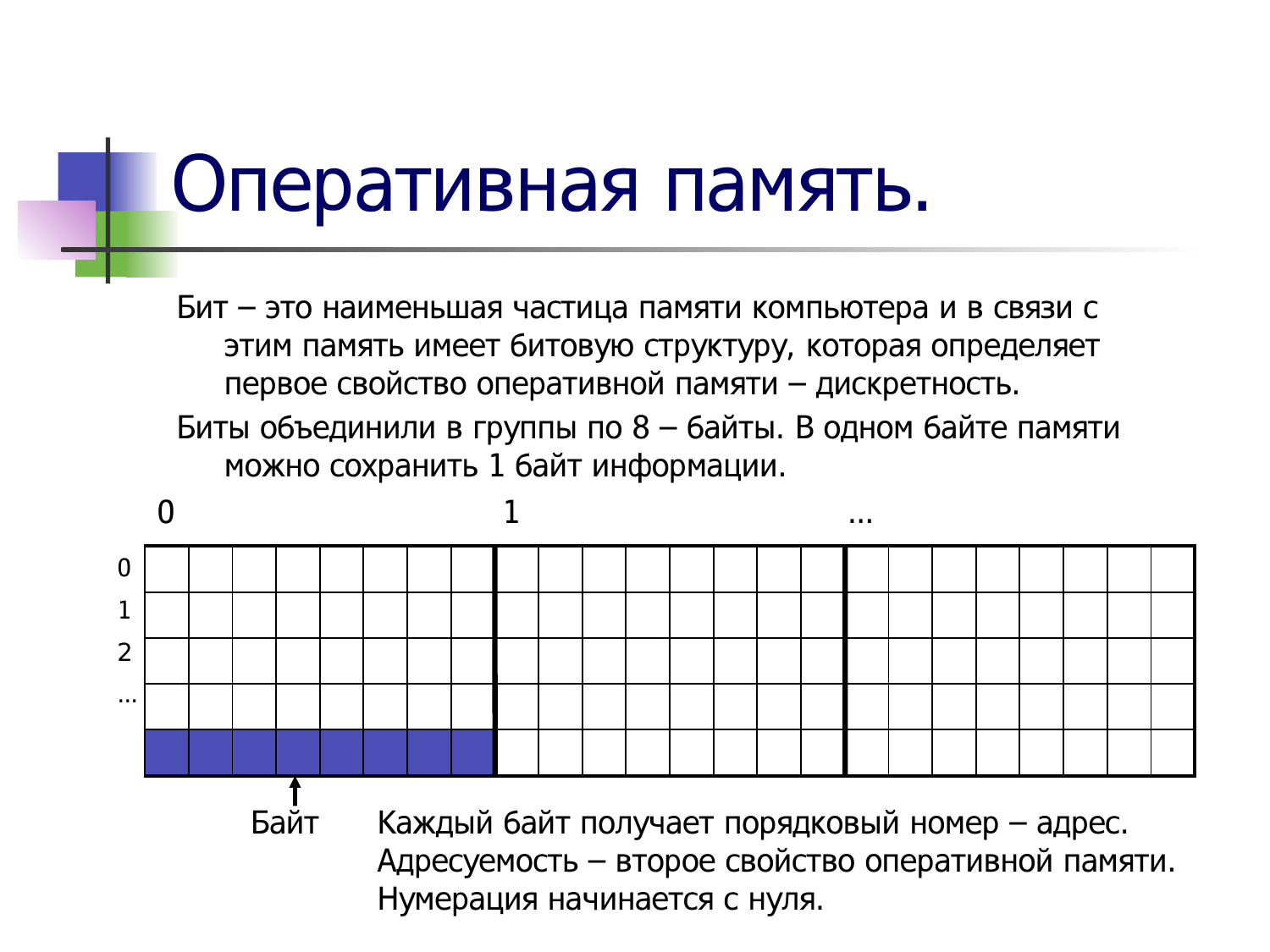

# Оперативная память.
Бит – это наименьшая частица памяти компьютера и в связи с этим память имеет битовую структуру, которая определяет первое свойство оперативной памяти – дискретность.
Биты объединили в группы по 8 – байты. В одном байте памяти можно сохранить 1 байт информации.

0                                 1                                 …
0
1
2
…
|  |  |  |  |  |  |  |  |  |  |  |  |  |  |  |  |  |  |  |  |  |  |  |  |
| --- | --- | --- | --- | --- | --- | --- | --- | --- | --- | --- | --- | --- | --- | --- | --- | --- | --- | --- | --- | --- | --- | --- | --- |
|  |  |  |  |  |  |  |  |  |  |  |  |  |  |  |  |  |  |  |  |  |  |  |  |
|  |  |  |  |  |  |  |  |  |  |  |  |  |  |  |  |  |  |  |  |  |  |  |  |
|  |  |  |  |  |  |  |  |  |  |  |  |  |  |  |  |  |  |  |  |  |  |  |  |
|  |  |  |  |  |  |  |  |  |  |  |  |  |  |  |  |  |  |  |  |  |  |  |  |

Байт
Каждый байт получает порядковый номер – адрес. Адресуемость – второе свойство оперативной памяти. Нумерация начинается с нуля.